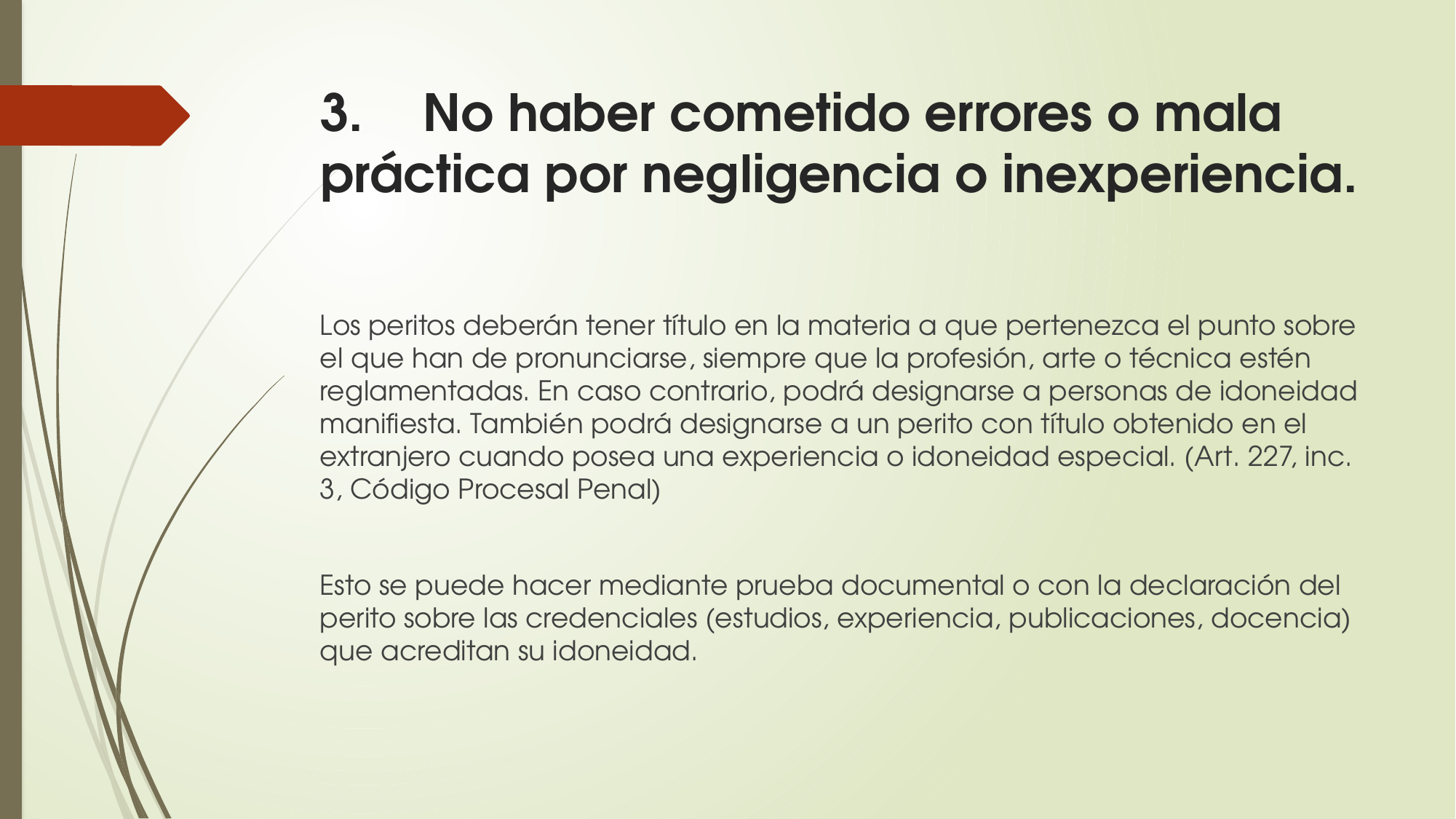

# 3.	No haber cometido errores o mala práctica por negligencia o inexperiencia.

Los peritos deberán tener título en la materia a que pertenezca el punto sobre el que han de pronunciarse, siempre que la profesión, arte o técnica estén reglamentadas. En caso contrario, podrá designarse a personas de idoneidad manifiesta. También podrá designarse a un perito con título obtenido en el extranjero cuando posea una experiencia o idoneidad especial. (Art. 227, inc. 3, Código Procesal Penal)

Esto se puede hacer mediante prueba documental o con la declaración del perito sobre las credenciales (estudios, experiencia, publicaciones, docencia) que acreditan su idoneidad.